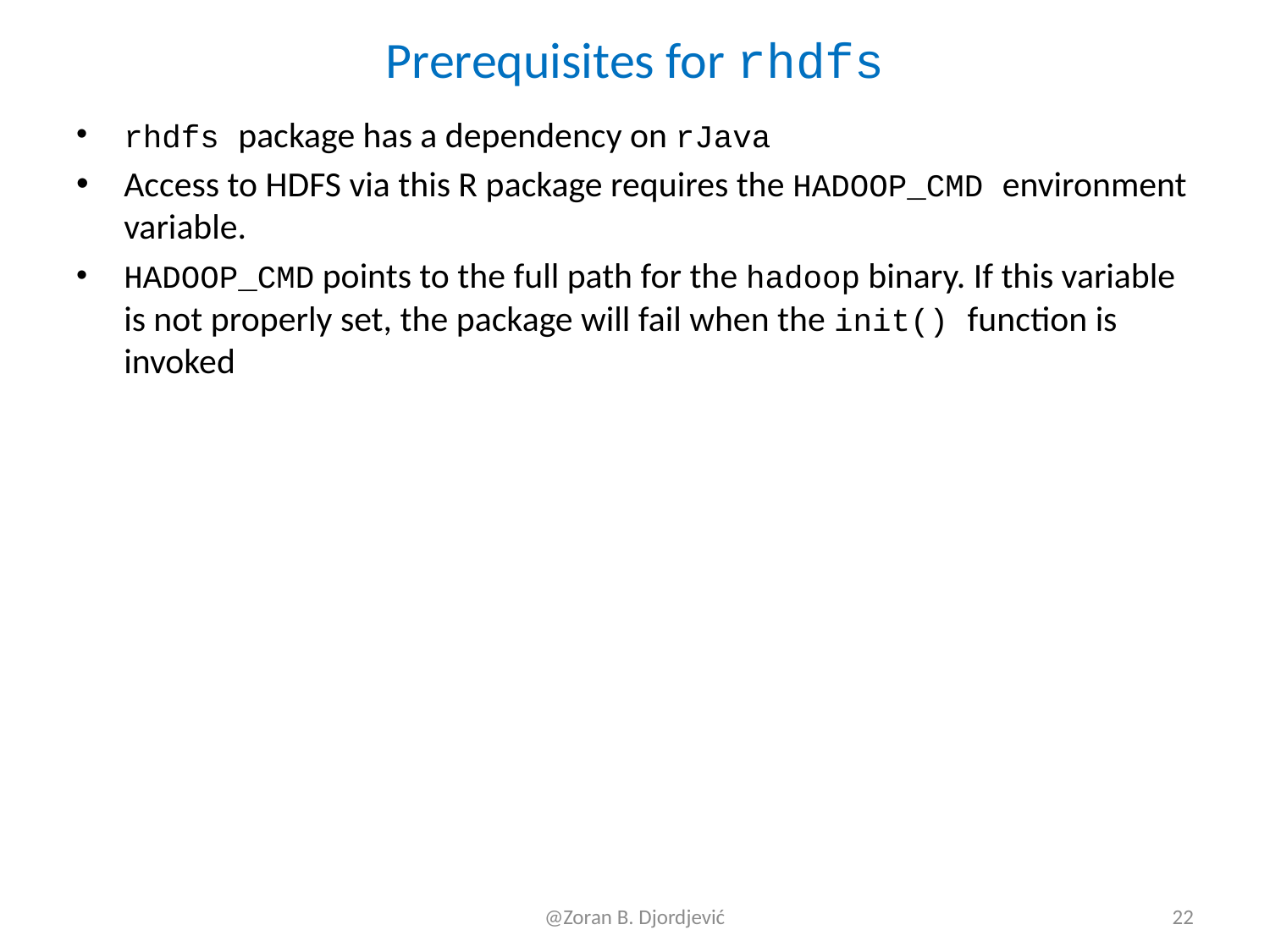

# Prerequisites for rhdfs
rhdfs package has a dependency on rJava
Access to HDFS via this R package requires the HADOOP_CMD environment variable.
HADOOP_CMD points to the full path for the hadoop binary. If this variable is not properly set, the package will fail when the init() function is invoked

@Zoran B. Djordjević
22